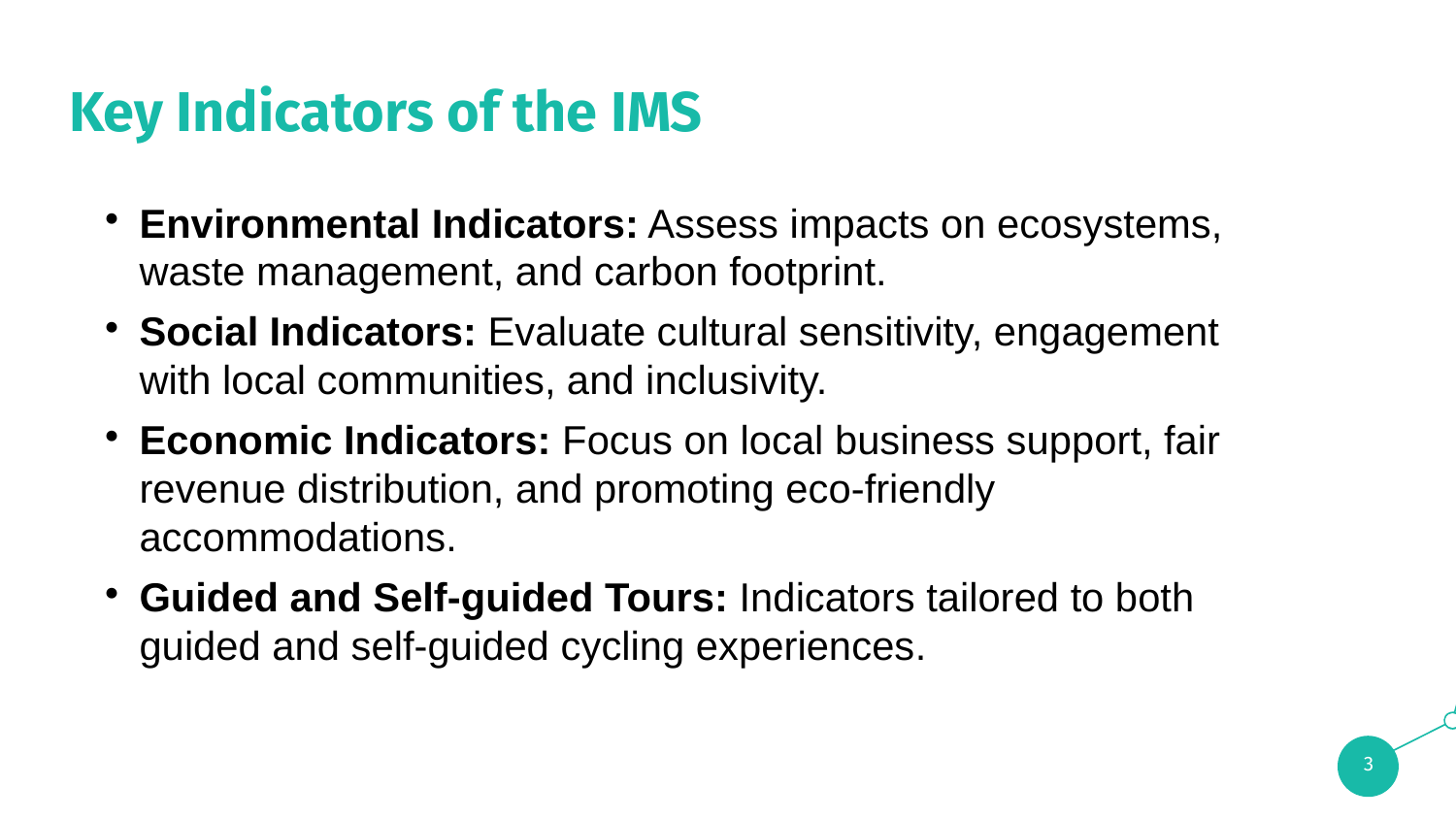

# Key Indicators of the IMS
Environmental Indicators: Assess impacts on ecosystems, waste management, and carbon footprint.
Social Indicators: Evaluate cultural sensitivity, engagement with local communities, and inclusivity.
Economic Indicators: Focus on local business support, fair revenue distribution, and promoting eco-friendly accommodations.
Guided and Self-guided Tours: Indicators tailored to both guided and self-guided cycling experiences​.